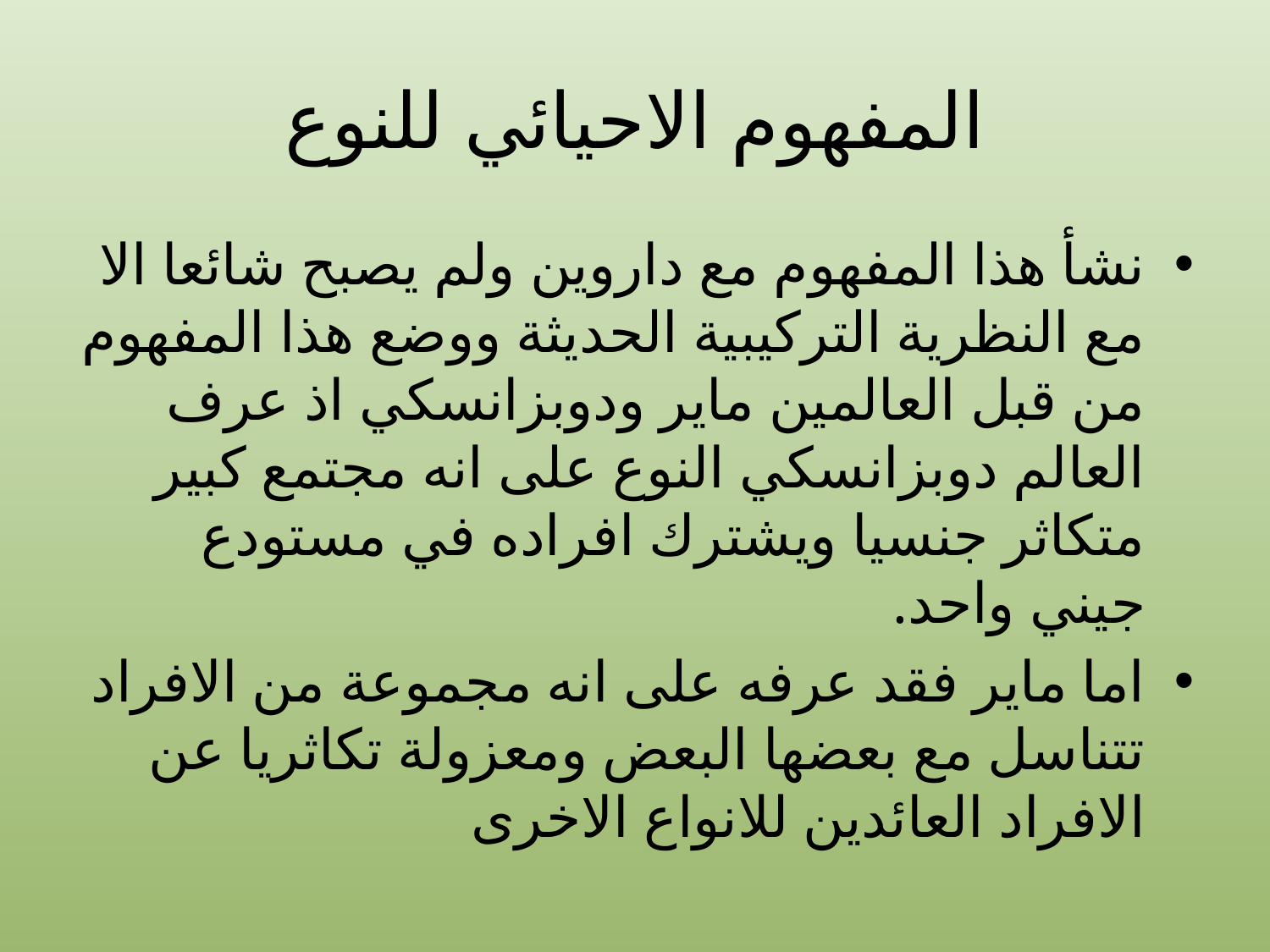

# المفهوم الاحيائي للنوع
نشأ هذا المفهوم مع داروين ولم يصبح شائعا الا مع النظرية التركيبية الحديثة ووضع هذا المفهوم من قبل العالمين ماير ودوبزانسكي اذ عرف العالم دوبزانسكي النوع على انه مجتمع كبير متكاثر جنسيا ويشترك افراده في مستودع جيني واحد.
اما ماير فقد عرفه على انه مجموعة من الافراد تتناسل مع بعضها البعض ومعزولة تكاثريا عن الافراد العائدين للانواع الاخرى